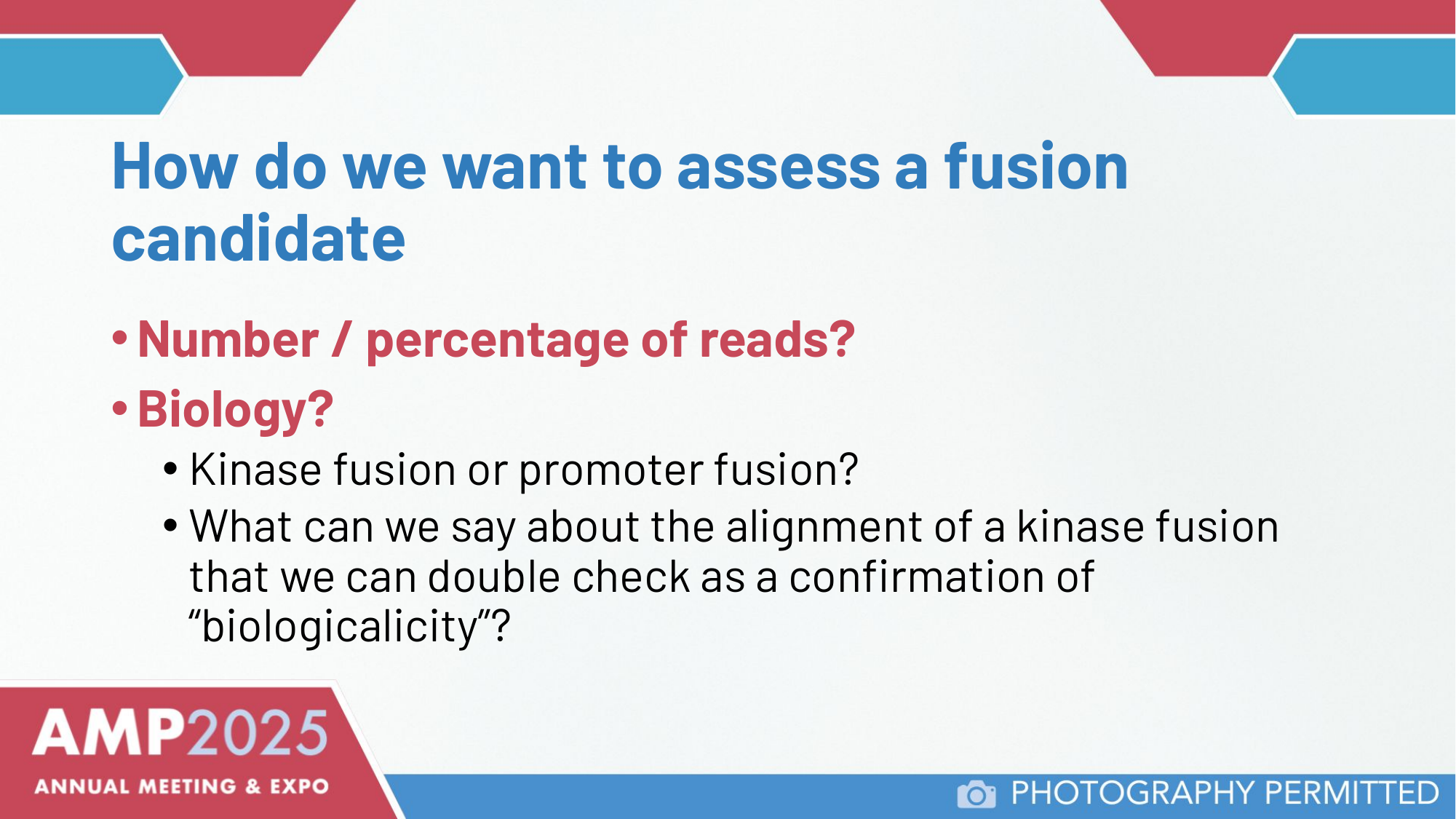

# How do we want to assess a fusion candidate
Number / percentage of reads?
Biology?
Kinase fusion or promoter fusion?
What can we say about the alignment of a kinase fusion that we can double check as a confirmation of “biologicalicity”?